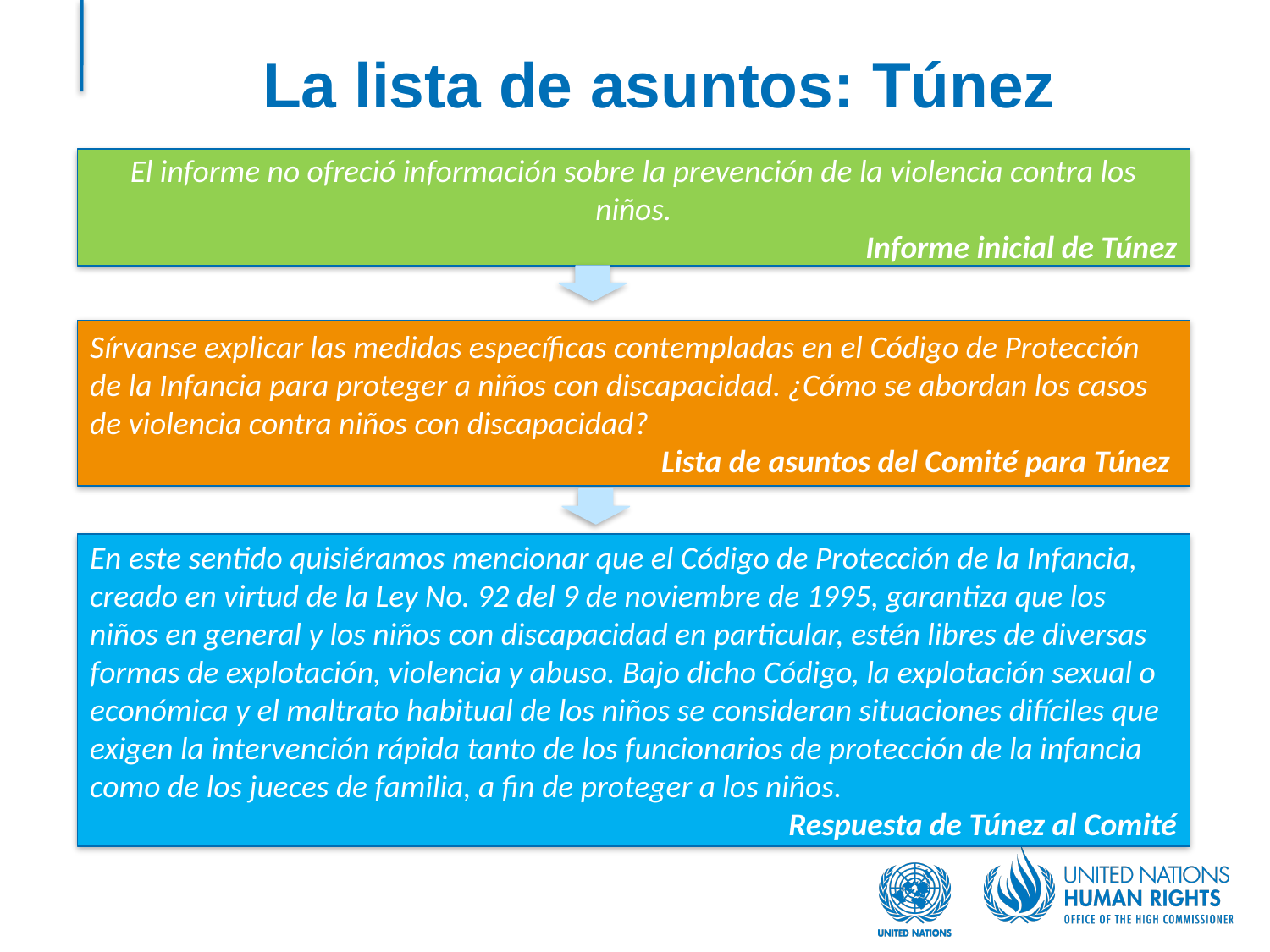

# La lista de asuntos: Túnez

El informe no ofreció información sobre la prevención de la violencia contra los niños.
Informe inicial de Túnez

Sírvanse explicar las medidas específicas contempladas en el Código de Protección de la Infancia para proteger a niños con discapacidad. ¿Cómo se abordan los casos de violencia contra niños con discapacidad?
Lista de asuntos del Comité para Túnez

En este sentido quisiéramos mencionar que el Código de Protección de la Infancia, creado en virtud de la Ley No. 92 del 9 de noviembre de 1995, garantiza que los niños en general y los niños con discapacidad en particular, estén libres de diversas formas de explotación, violencia y abuso. Bajo dicho Código, la explotación sexual o económica y el maltrato habitual de los niños se consideran situaciones difíciles que exigen la intervención rápida tanto de los funcionarios de protección de la infancia como de los jueces de familia, a fin de proteger a los niños.
Respuesta de Túnez al Comité